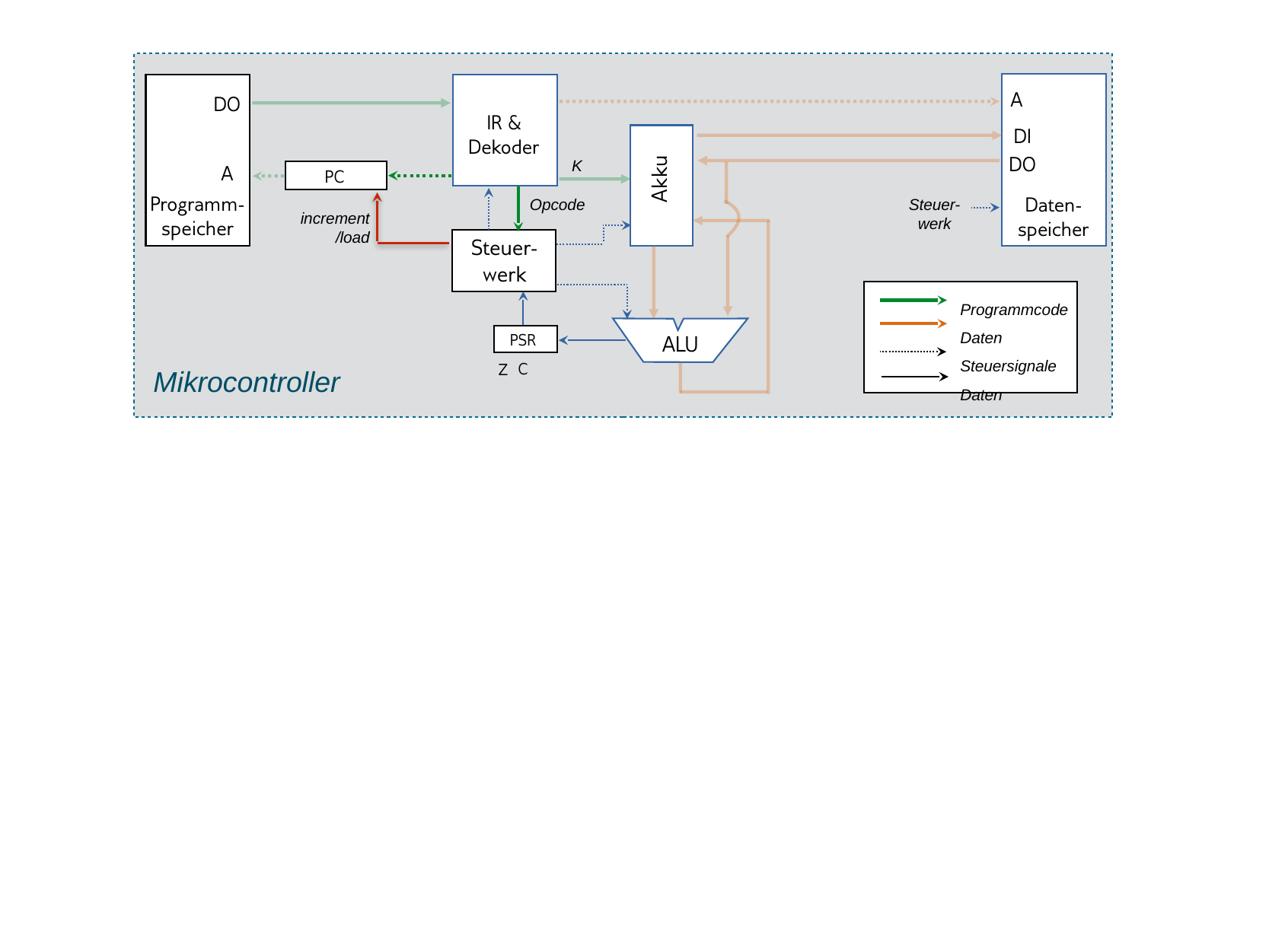

DO
A
Programm-
speicher

A

IR & Dekoder
DI

DO
K
Akku
PC

Daten-
speicher

Opcode
Steuer-werk

increment
/load

Steuer-werk

Programmcode
Daten
Steuersignale
Daten

PSR

C
Z
ALU

Mikrocontroller